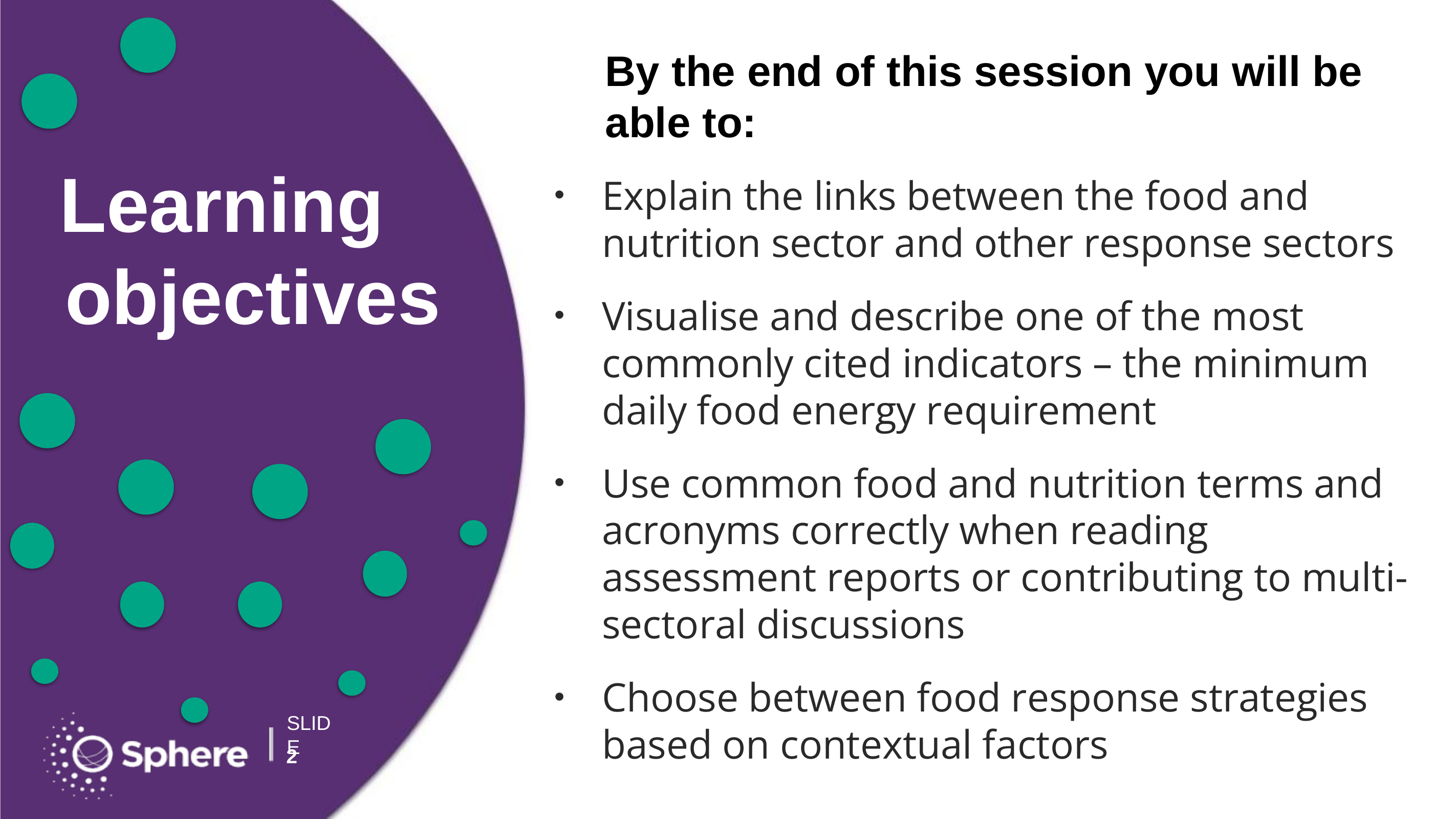

# By the end of this session you will be able to:
Explain the links between the food and nutrition sector and other response sectors
Visualise and describe one of the most commonly cited indicators – the minimum daily food energy requirement
Use common food and nutrition terms and acronyms correctly when reading assessment reports or contributing to multi-sectoral discussions
Choose between food response strategies based on contextual factors
2